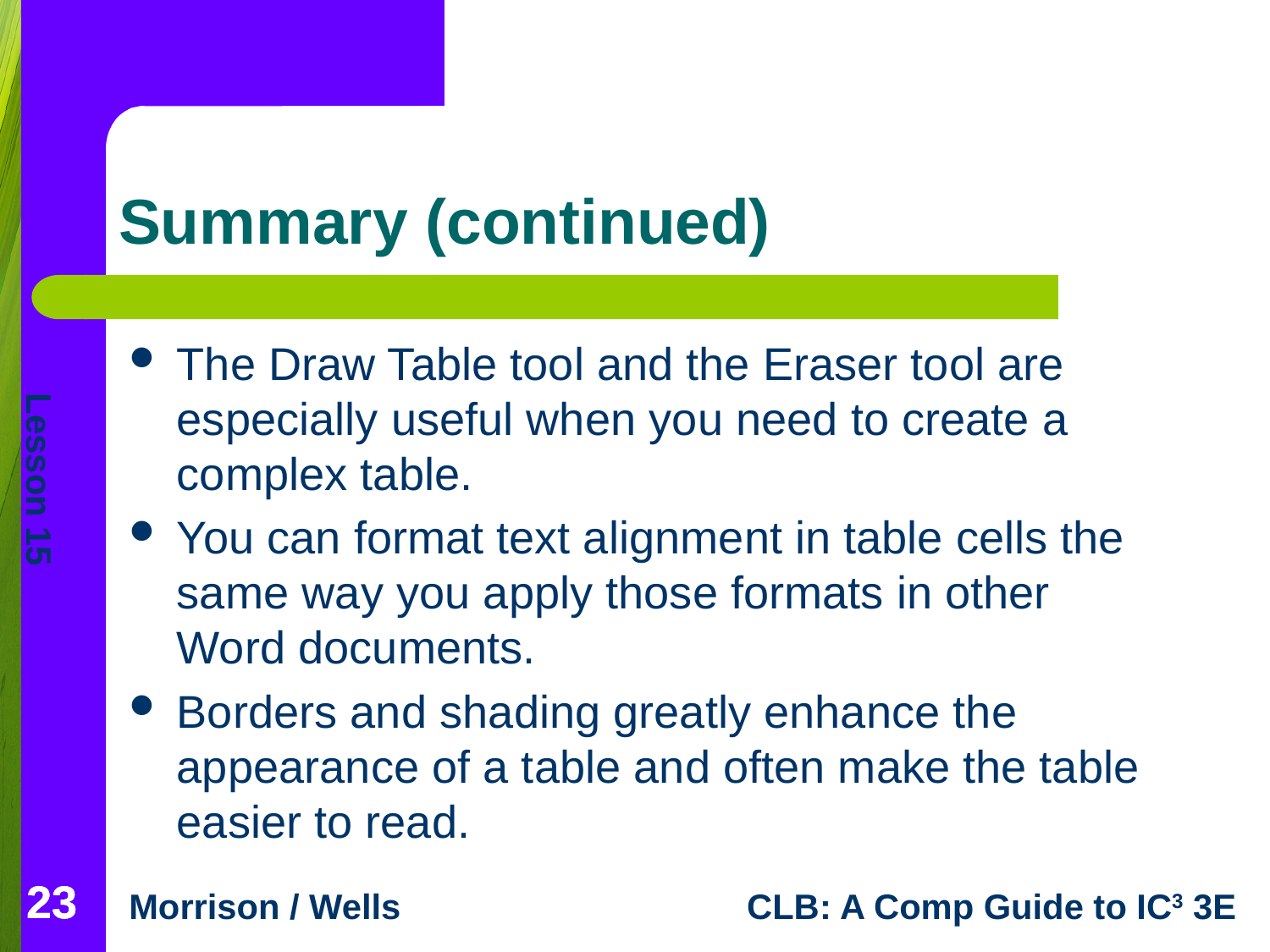

# Summary (continued)
The Draw Table tool and the Eraser tool are especially useful when you need to create a complex table.
You can format text alignment in table cells the same way you apply those formats in other Word documents.
Borders and shading greatly enhance the appearance of a table and often make the table easier to read.
23
23
23